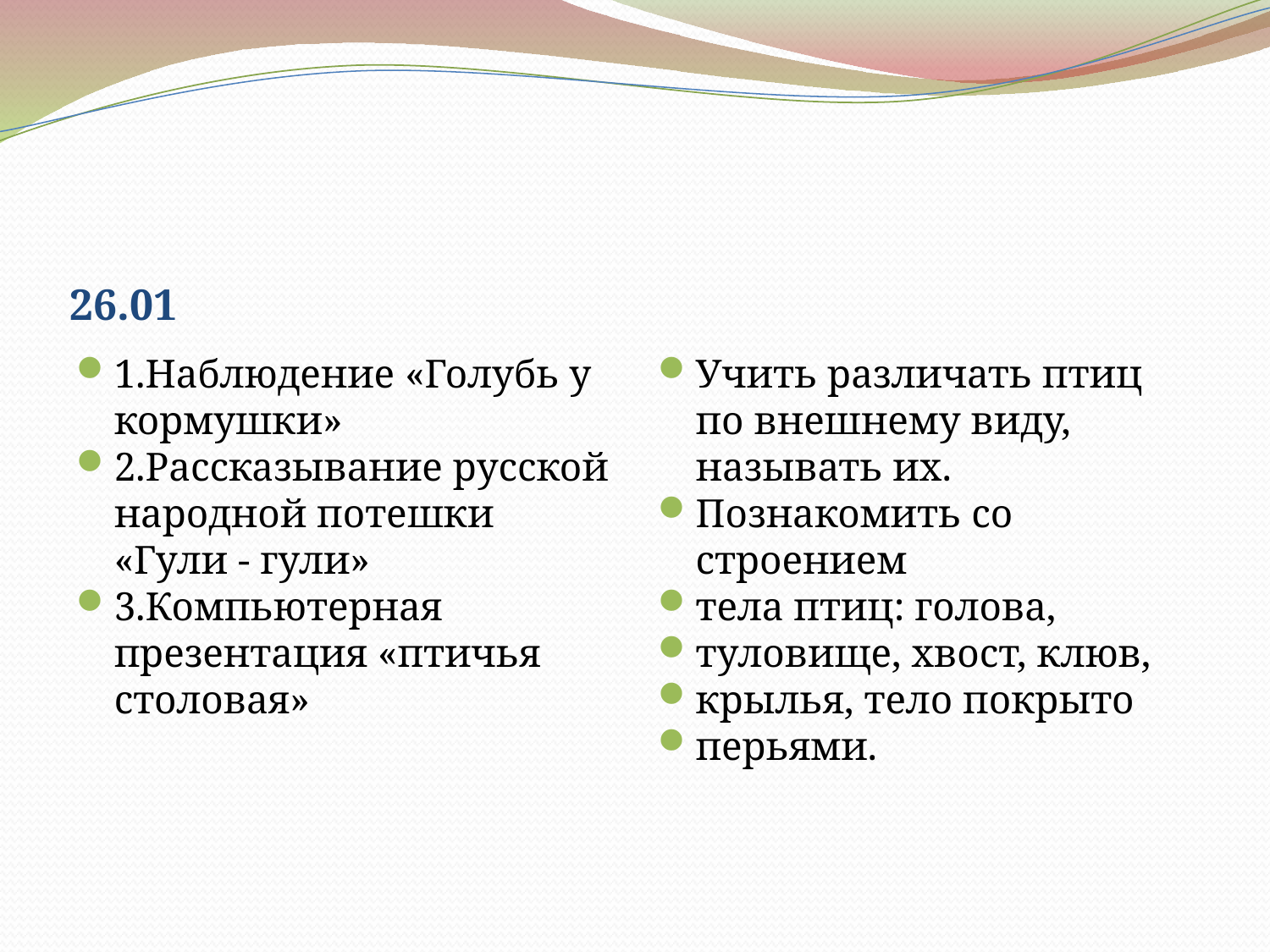

26.01
1.Наблюдение «Голубь у кормушки»
2.Рассказывание русской народной потешки «Гули - гули»
3.Компьютерная презентация «птичья столовая»

Учить различать птиц по внешнему виду, называть их.
Познакомить со строением
тела птиц: голова,
туловище, хвост, клюв,
крылья, тело покрыто
перьями.